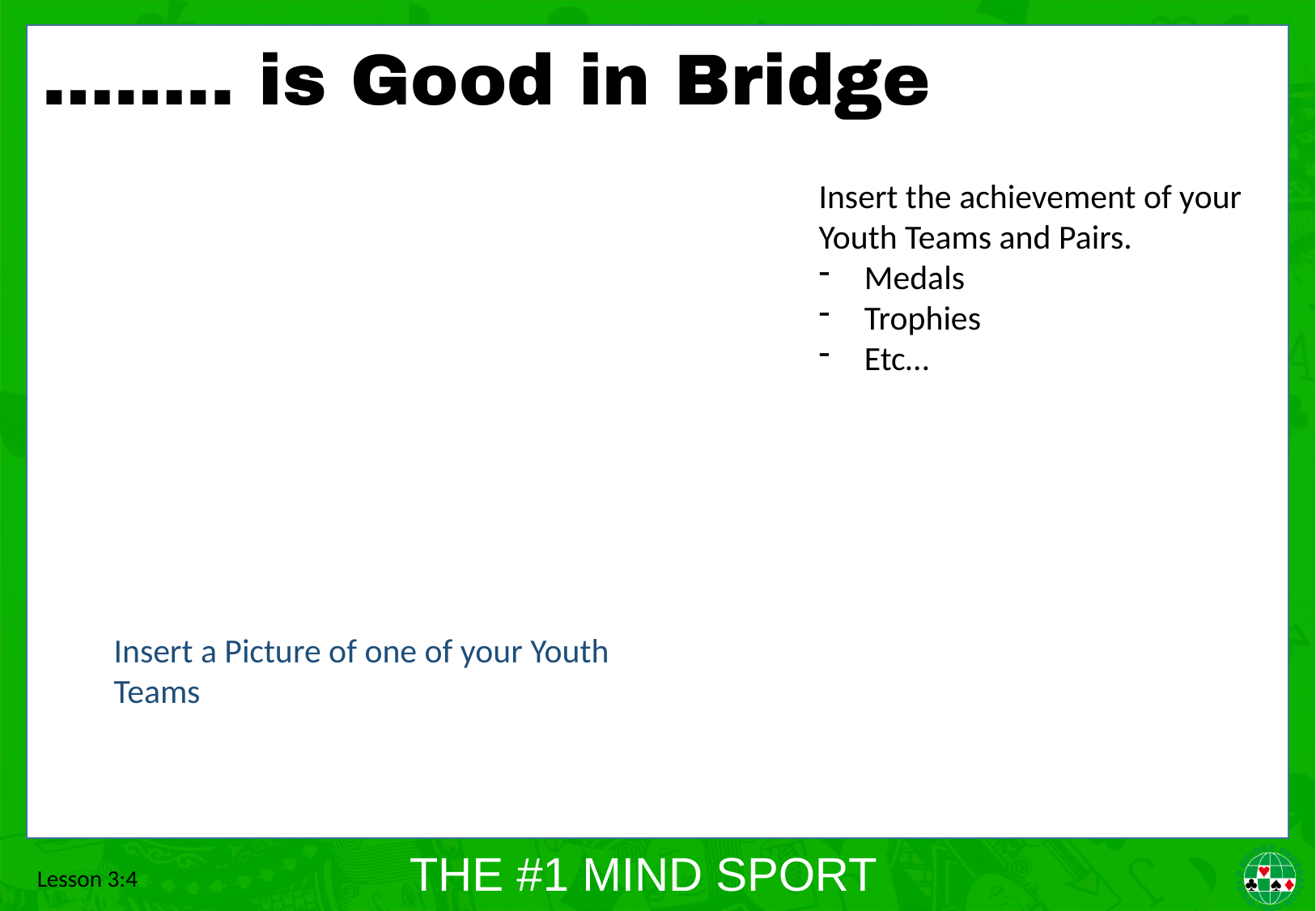

# …….. is Good in Bridge
Insert the achievement of your Youth Teams and Pairs.
Medals
Trophies
Etc…

Insert a Picture of one of your Youth Teams